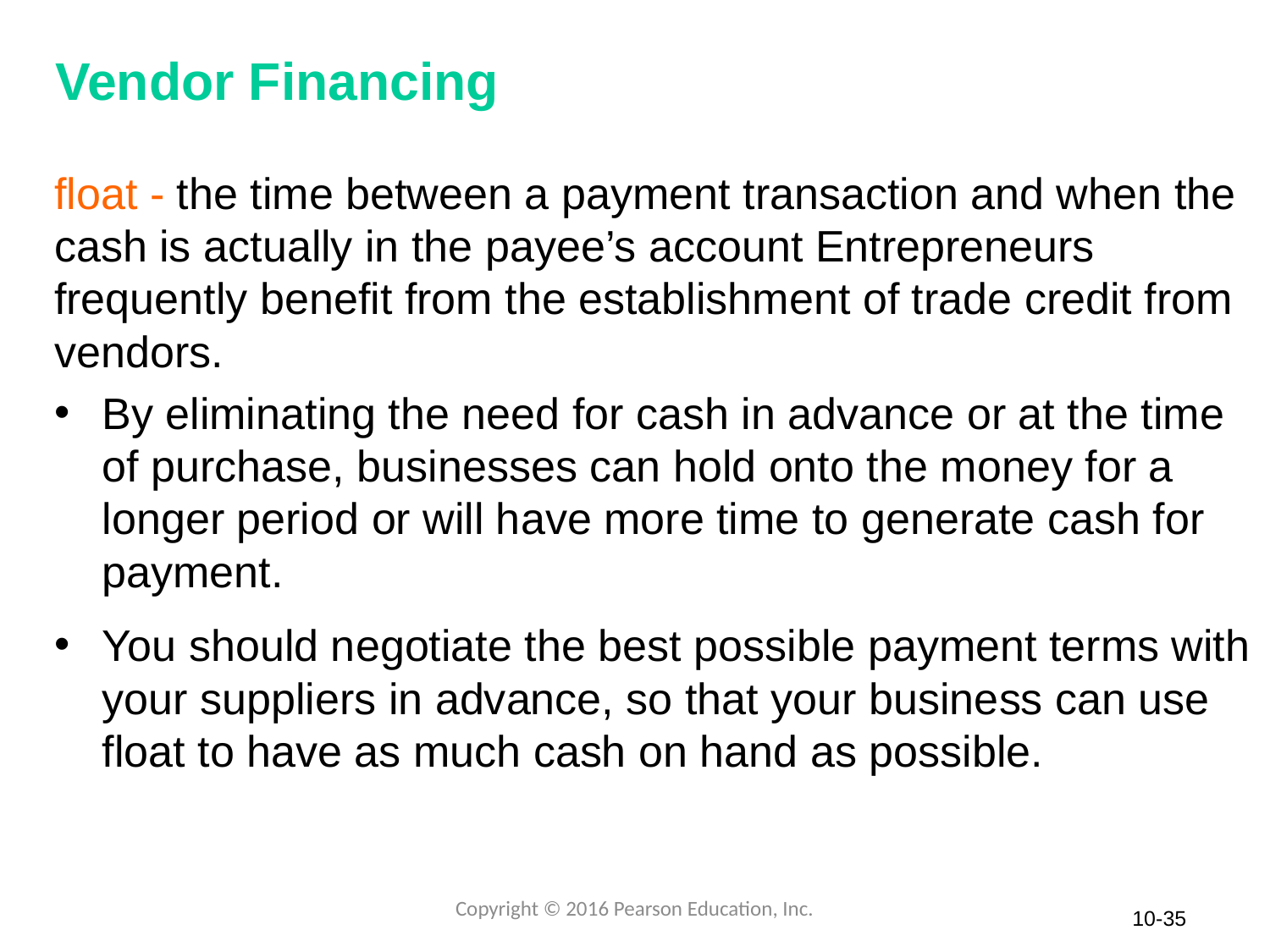

# Vendor Financing
float - the time between a payment transaction and when the cash is actually in the payee’s account Entrepreneurs frequently benefit from the establishment of trade credit from vendors.
By eliminating the need for cash in advance or at the time of purchase, businesses can hold onto the money for a longer period or will have more time to generate cash for payment.

You should negotiate the best possible payment terms with your suppliers in advance, so that your business can use float to have as much cash on hand as possible.
Copyright © 2016 Pearson Education, Inc.